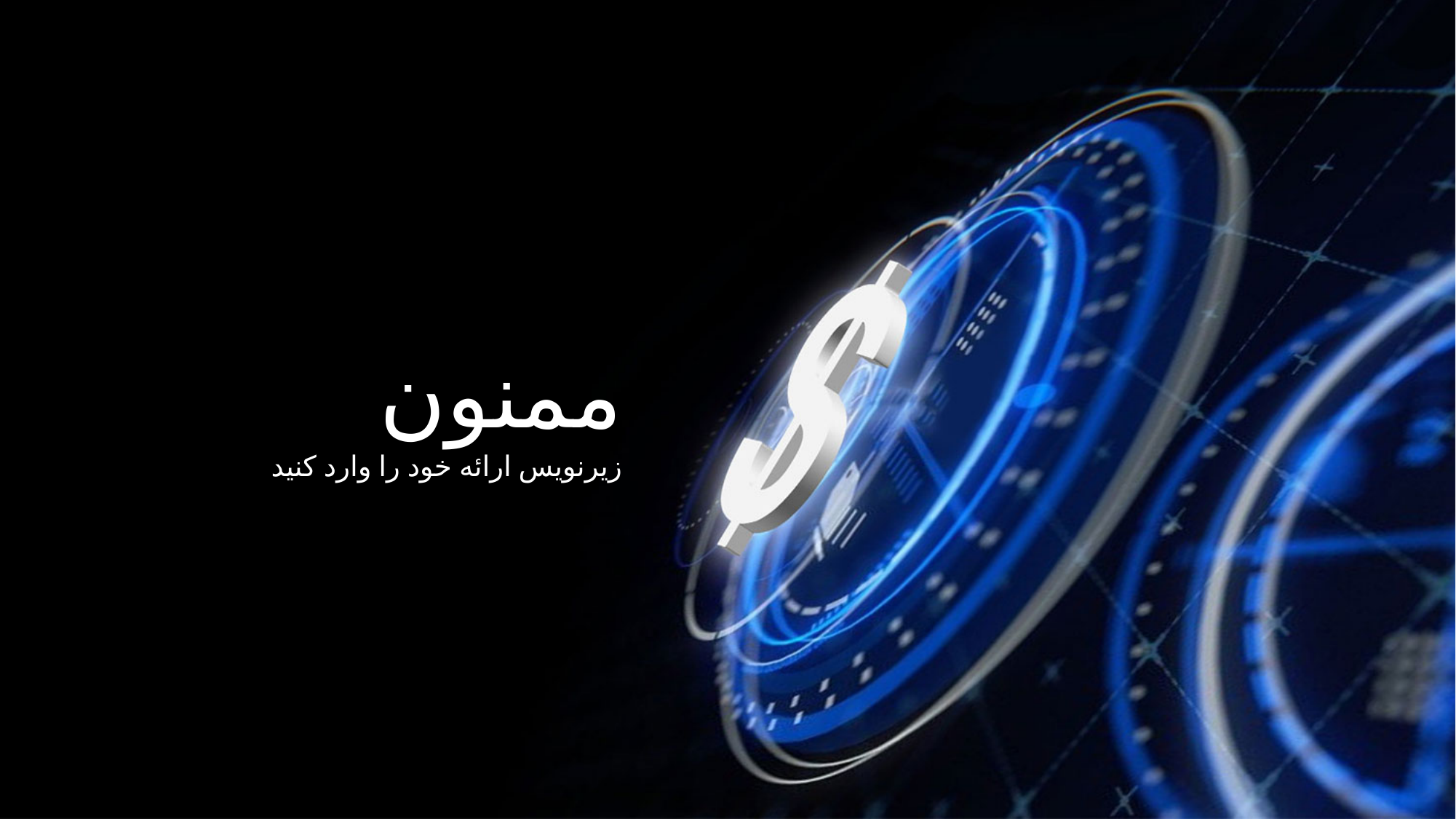

ممنون
زیرنویس ارائه خود را وارد کنید